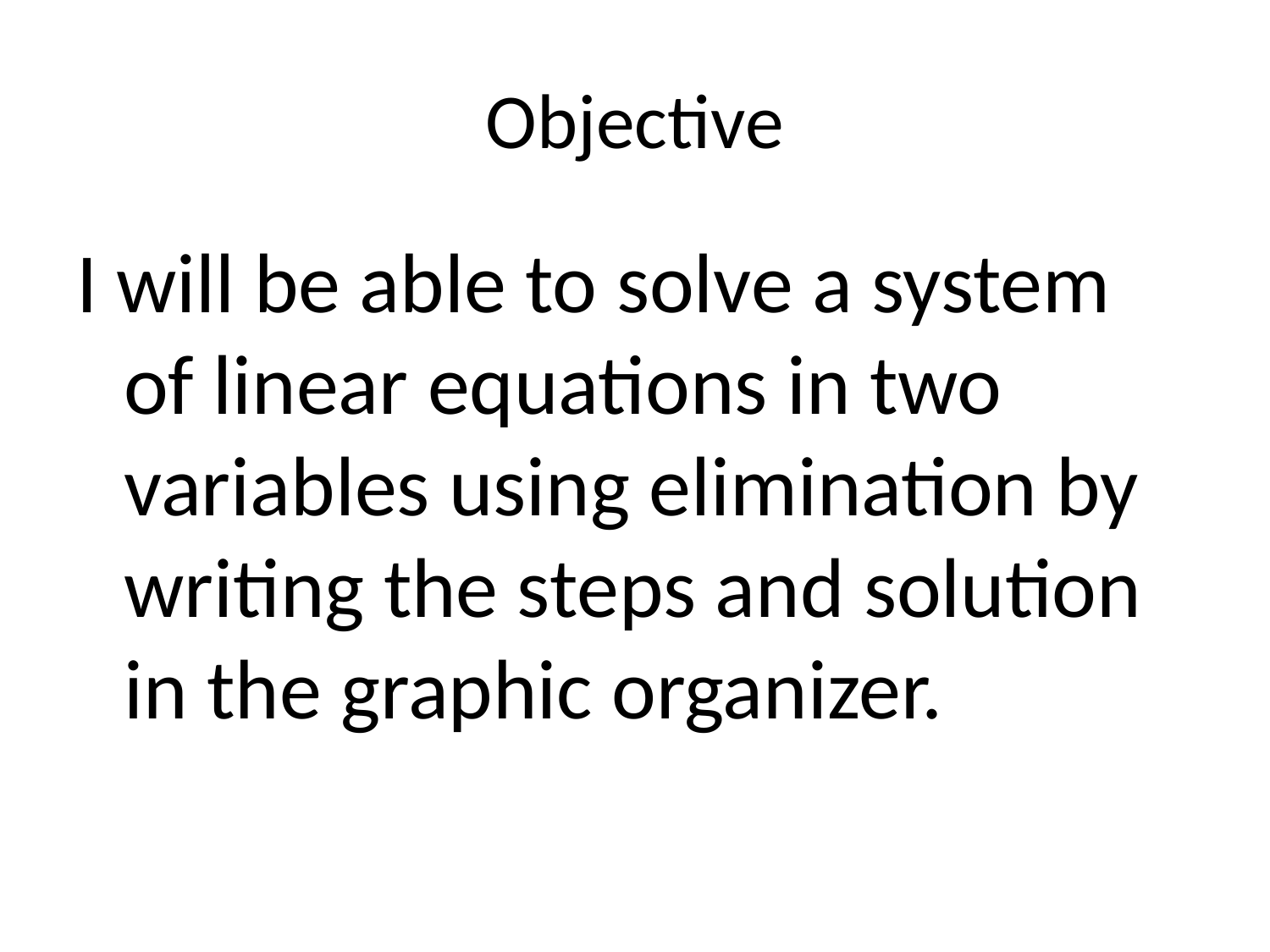

# Objective
I will be able to solve a system of linear equations in two variables using elimination by writing the steps and solution in the graphic organizer.